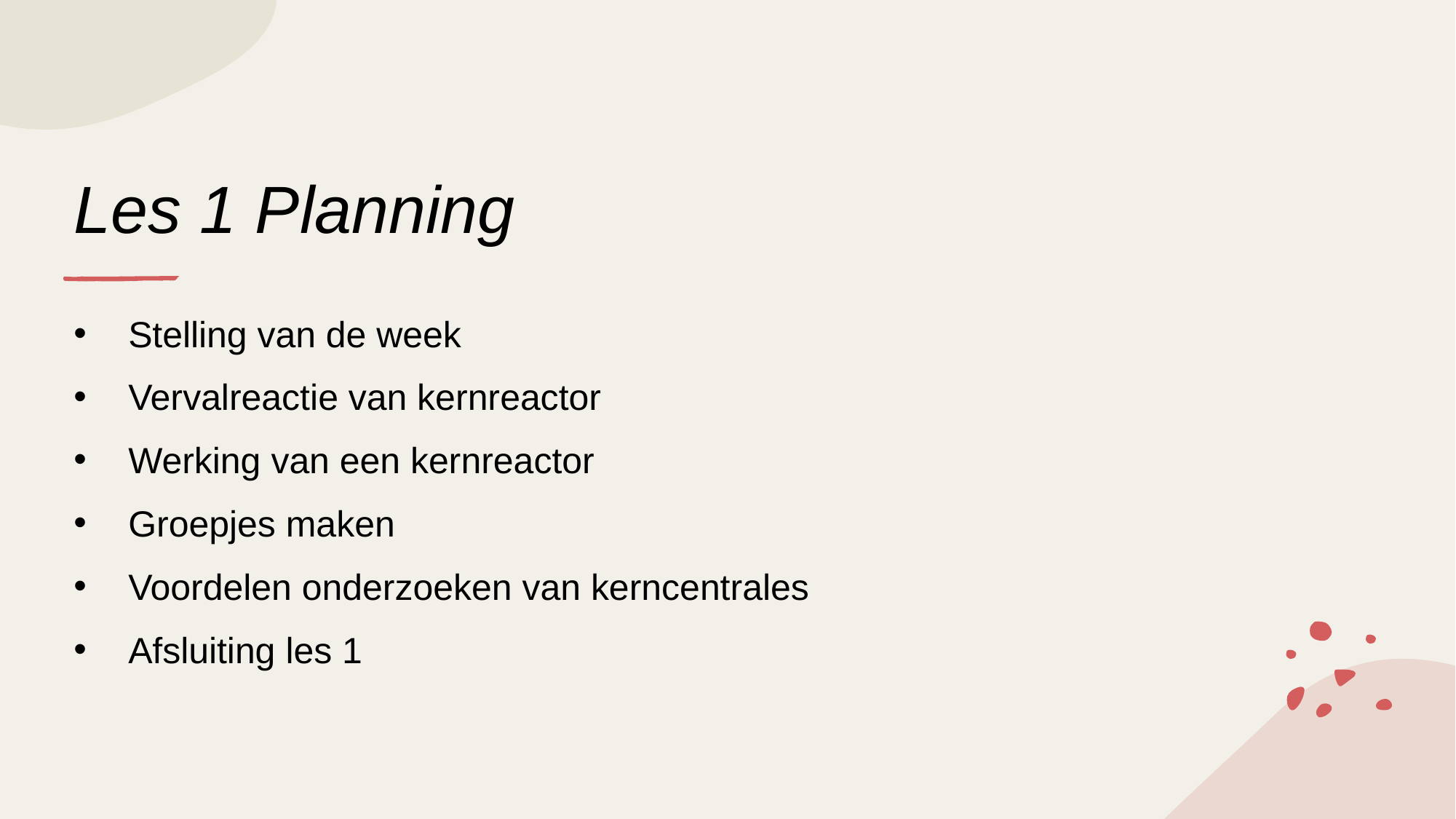

# Les 1 Planning
Stelling van de week
Vervalreactie van kernreactor
Werking van een kernreactor
Groepjes maken
Voordelen onderzoeken van kerncentrales
Afsluiting les 1